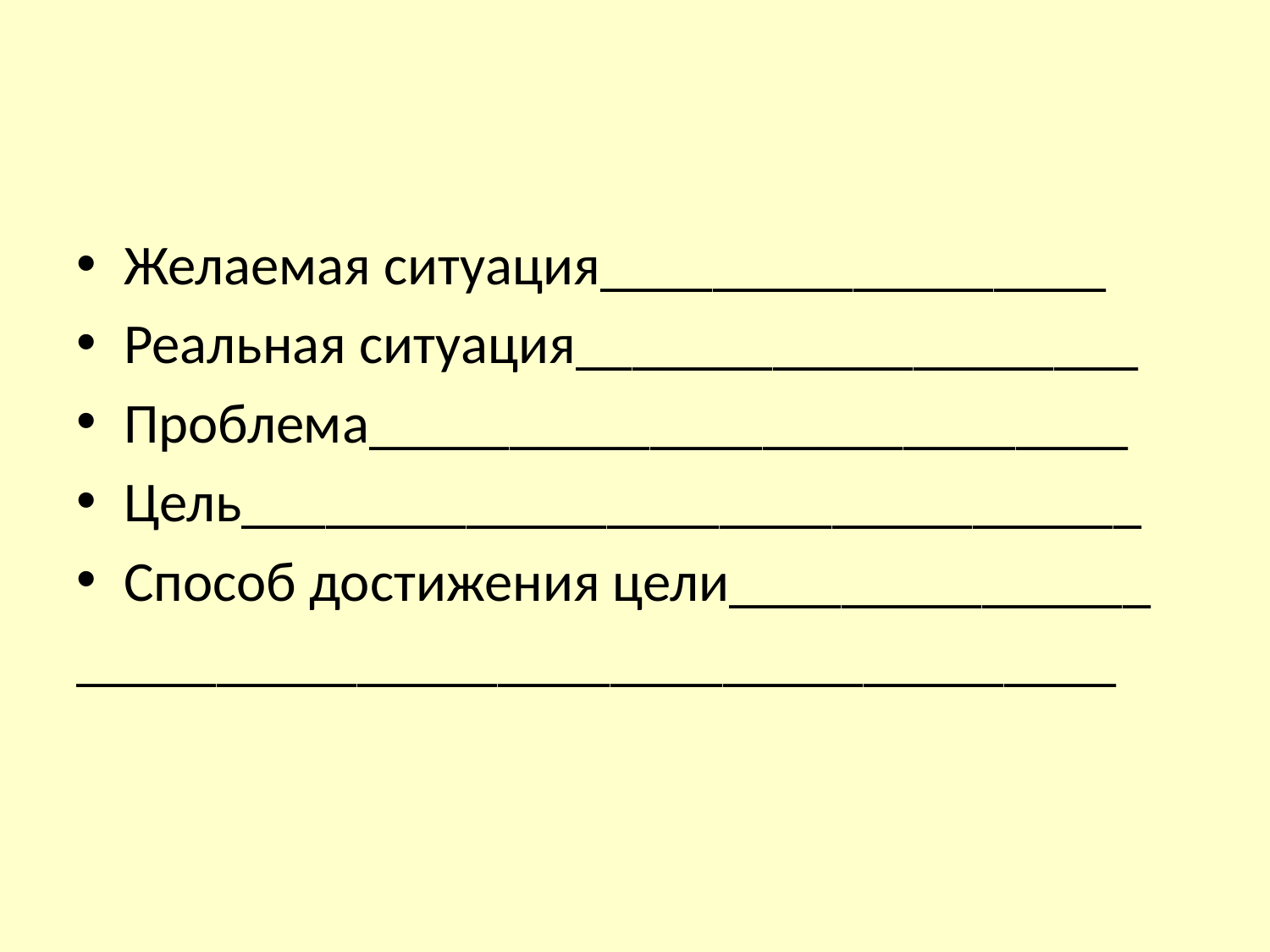

#
Желаемая ситуация__________________
Реальная ситуация____________________
Проблема___________________________
Цель________________________________
Способ достижения цели_______________
_____________________________________